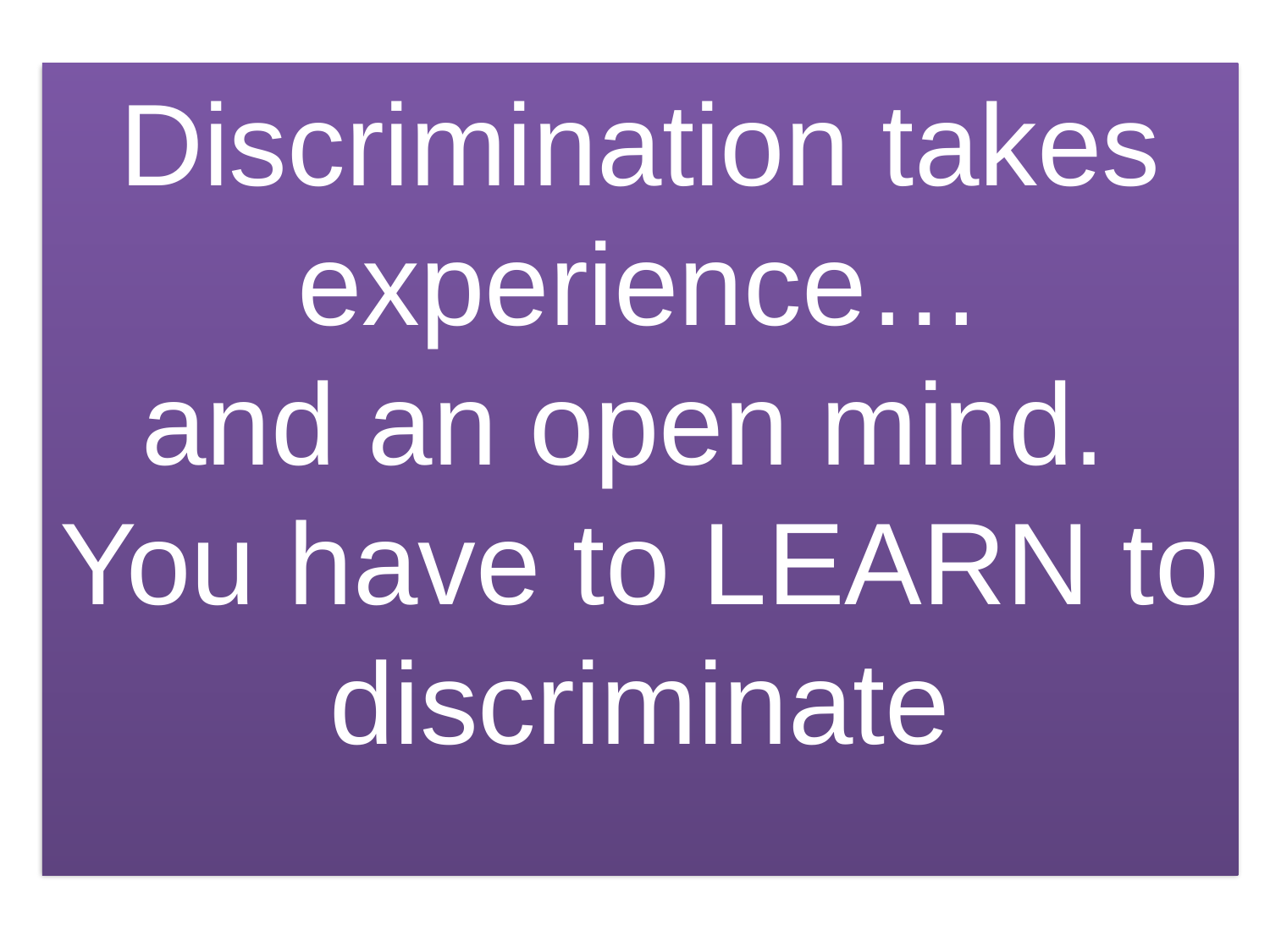

Discrimination takes experience…
and an open mind.  You have to LEARN to discriminate